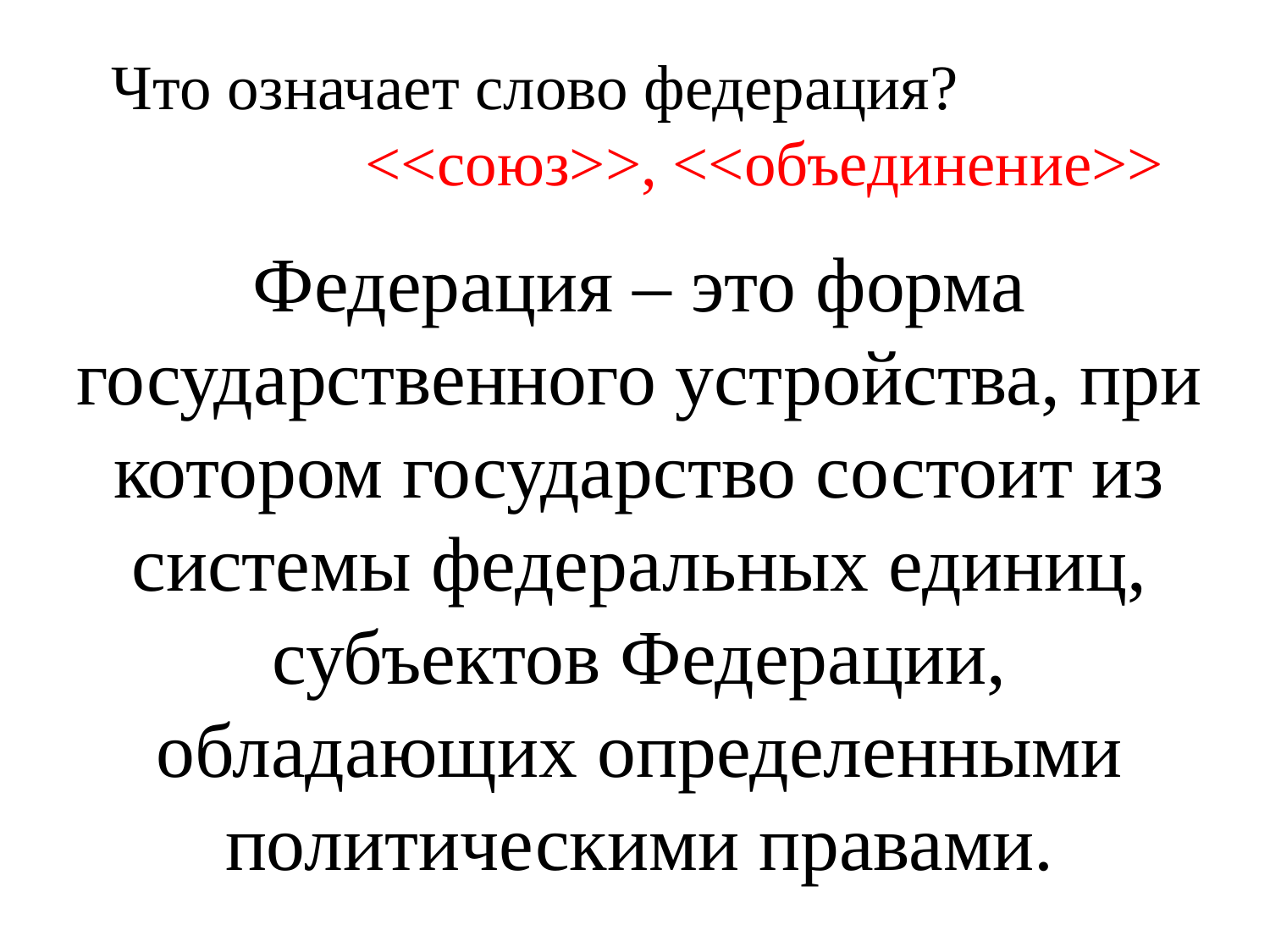

Что означает слово федерация?
		<<союз>>, <<объединение>>
Федерация – это форма государственного устройства, при котором государство состоит из системы федеральных единиц, субъектов Федерации, обладающих определенными политическими правами.